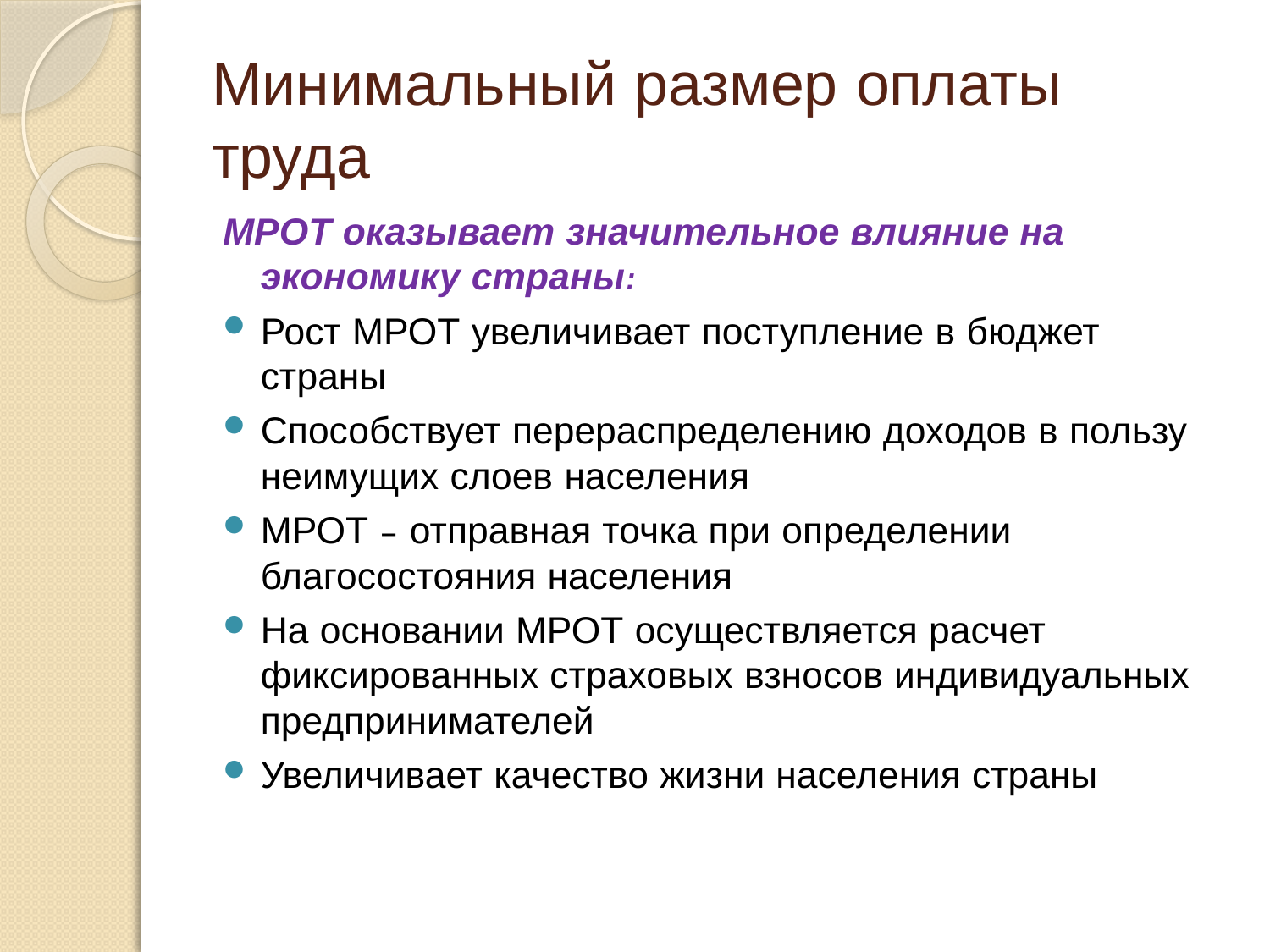

# Минимальный размер оплаты труда
МРОТ оказывает значительное влияние на экономику страны:
Рост МРОТ увеличивает поступление в бюджет страны
Способствует перераспределению доходов в пользу неимущих слоев населения
МРОТ – отправная точка при определении благосостояния населения
На основании МРОТ осуществляется расчет фиксированных страховых взносов индивидуальных предпринимателей
Увеличивает качество жизни населения страны